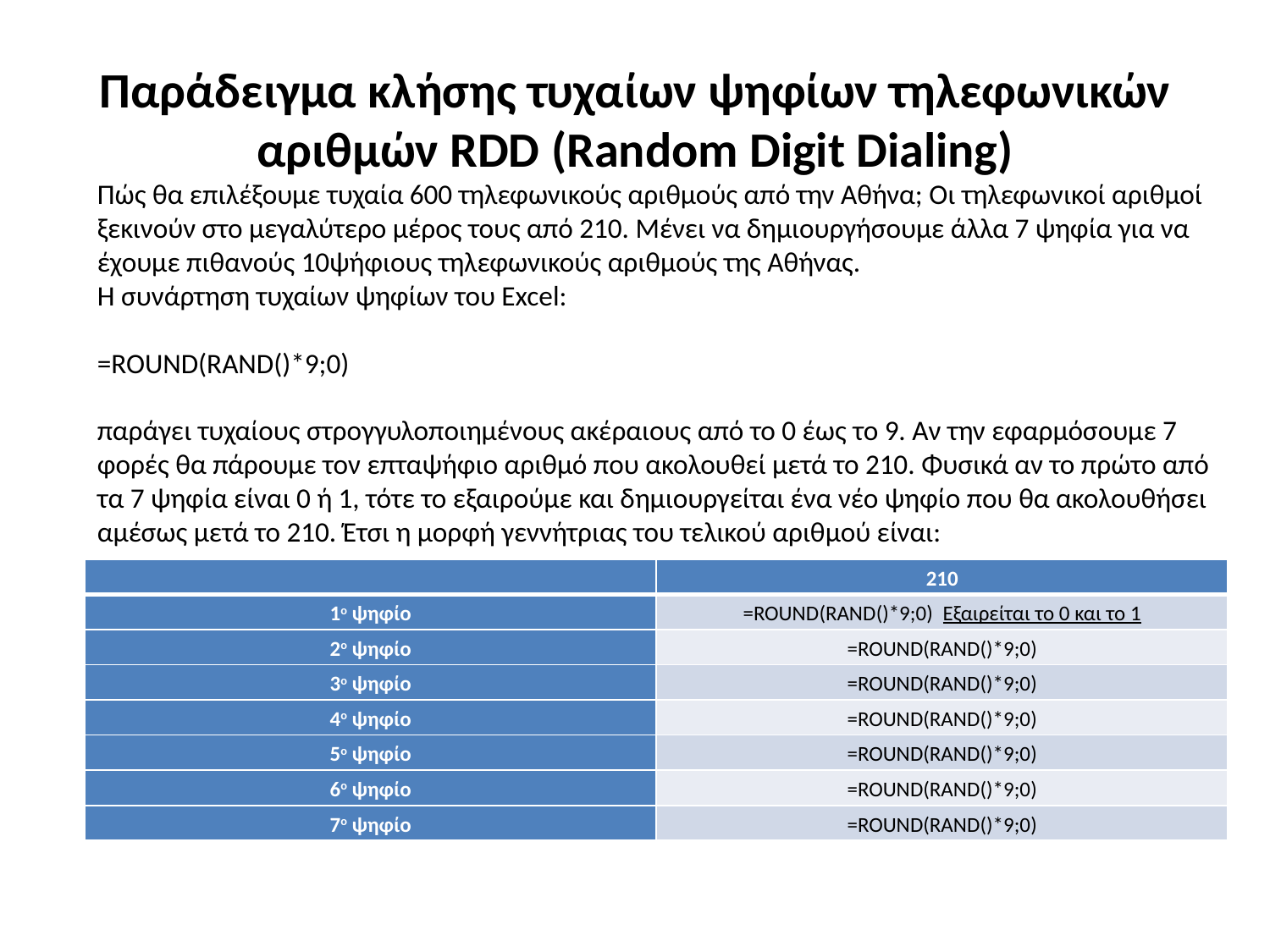

# Παράδειγμα κλήσης τυχαίων ψηφίων τηλεφωνικών αριθμών RDD (Random Digit Dialing)

Πώς θα επιλέξουμε τυχαία 600 τηλεφωνικούς αριθμούς από την Αθήνα; Οι τηλεφωνικοί αριθμοί ξεκινούν στο μεγαλύτερο μέρος τους από 210. Μένει να δημιουργήσουμε άλλα 7 ψηφία για να έχουμε πιθανούς 10ψήφιους τηλεφωνικούς αριθμούς της Αθήνας.
Η συνάρτηση τυχαίων ψηφίων του Excel:

=ROUND(RAND()*9;0)

παράγει τυχαίους στρογγυλοποιημένους ακέραιους από το 0 έως το 9. Αν την εφαρμόσουμε 7 φορές θα πάρουμε τον επταψήφιο αριθμό που ακολουθεί μετά το 210. Φυσικά αν το πρώτο από τα 7 ψηφία είναι 0 ή 1, τότε το εξαιρούμε και δημιουργείται ένα νέο ψηφίο που θα ακολουθήσει αμέσως μετά το 210. Έτσι η μορφή γεννήτριας του τελικού αριθμού είναι:
|  | 210 |
| --- | --- |
| 1ο ψηφίο | =ROUND(RAND()\*9;0) Εξαιρείται το 0 και το 1 |
| 2ο ψηφίο | =ROUND(RAND()\*9;0) |
| 3ο ψηφίο | =ROUND(RAND()\*9;0) |
| 4ο ψηφίο | =ROUND(RAND()\*9;0) |
| 5ο ψηφίο | =ROUND(RAND()\*9;0) |
| 6ο ψηφίο | =ROUND(RAND()\*9;0) |
| 7ο ψηφίο | =ROUND(RAND()\*9;0) |